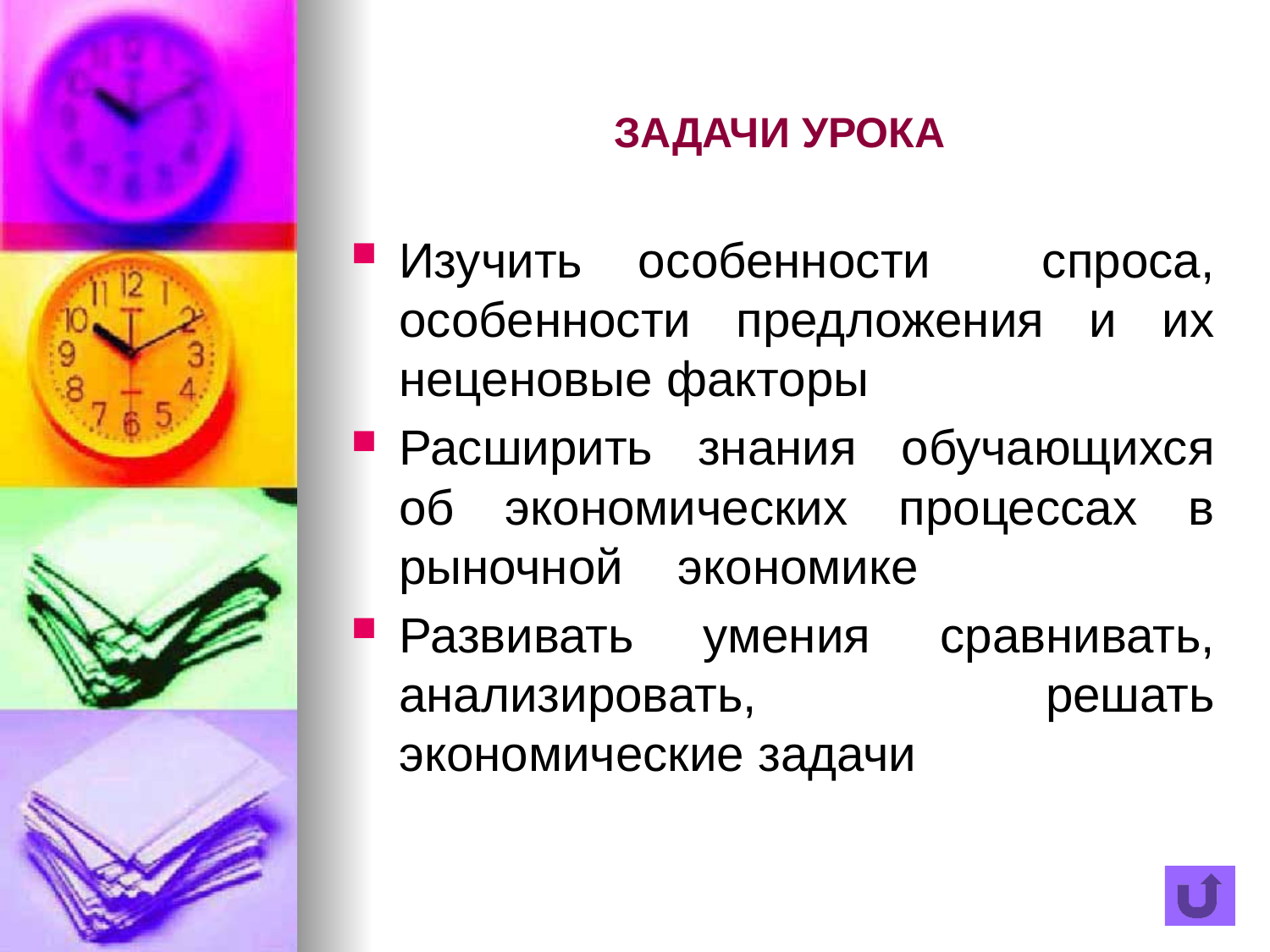

# ЗАДАЧИ УРОКА
Изучить особенности  спроса, особенности предложения и их неценовые факторы
Расширить знания обучающихся об экономических процессах в рыночной    экономике
Развивать умения сравнивать, анализировать, решать экономические задачи